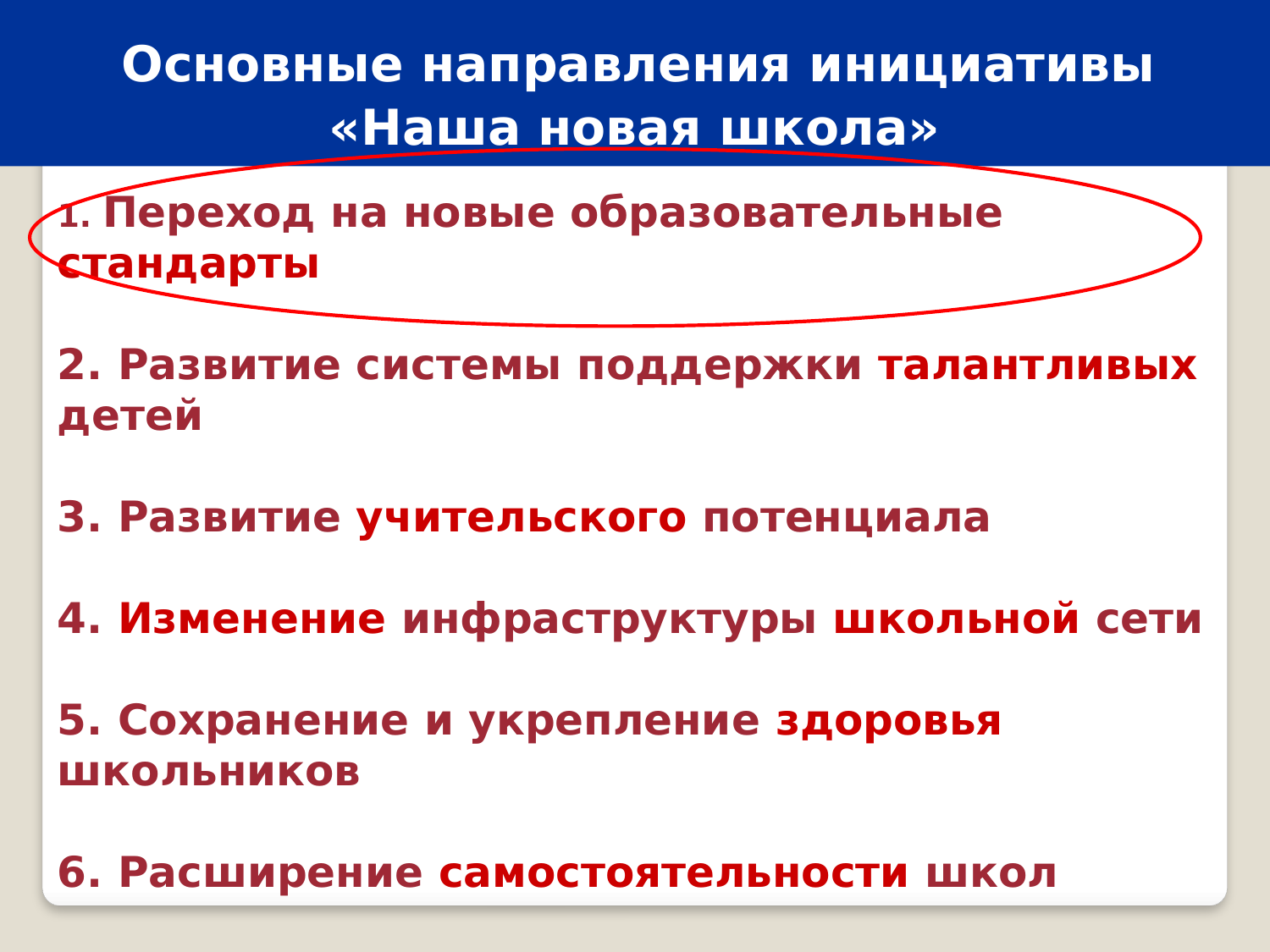

Основные направления инициативы
«Наша новая школа»

1. Переход на новые образовательные стандарты

2. Развитие системы поддержки талантливых детей

3. Развитие учительского потенциала

4. Изменение инфраструктуры школьной сети

5. Сохранение и укрепление здоровья школьников

6. Расширение самостоятельности школ